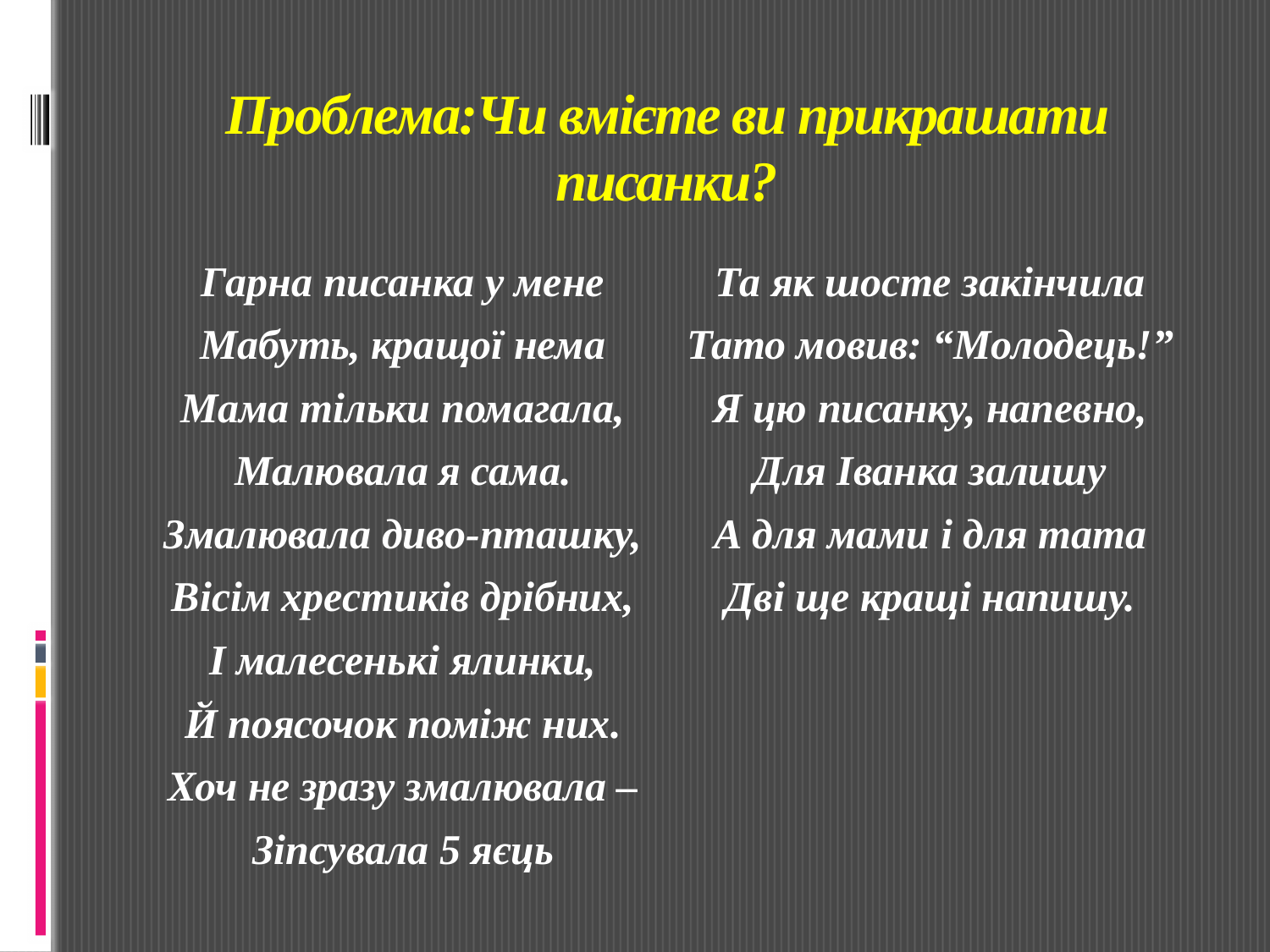

# Проблема:Чи вмієте ви прикрашати писанки?
Гарна писанка у мене
Мабуть, кращої нема
Мама тільки помагала,
Малювала я сама.
Змалювала диво-пташку,
Вісім хрестиків дрібних,
І малесенькі ялинки,
Й поясочок поміж них.
Хоч не зразу змалювала –
Зіпсувала 5 яєць
Та як шосте закінчила
Тато мовив: “Молодець!”
Я цю писанку, напевно,
Для Іванка залишу
А для мами і для тата
Дві ще кращі напишу.